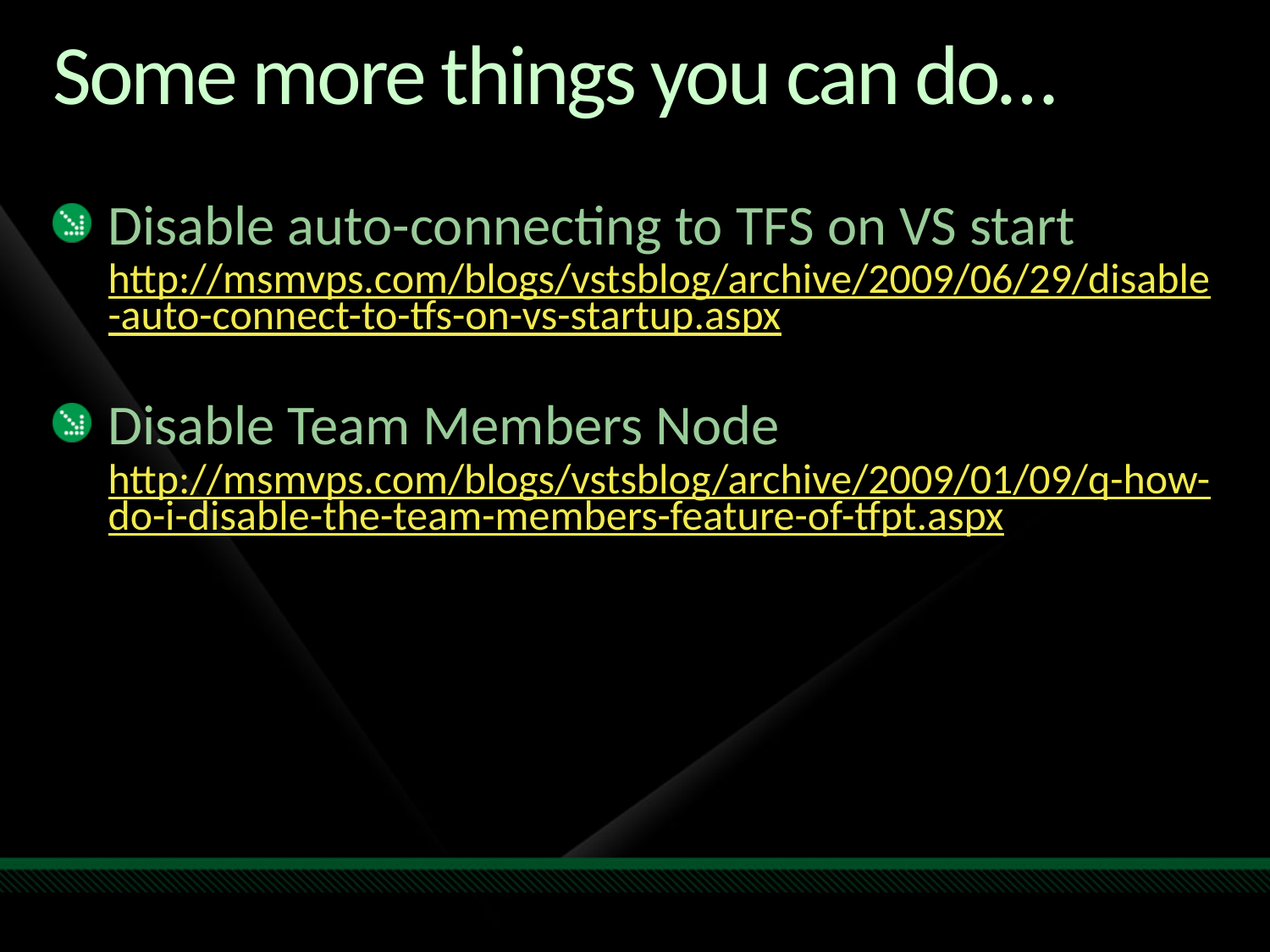

# Some more things you can do…
Disable auto-connecting to TFS on VS start
http://msmvps.com/blogs/vstsblog/archive/2009/06/29/disable-auto-connect-to-tfs-on-vs-startup.aspx
Disable Team Members Node
http://msmvps.com/blogs/vstsblog/archive/2009/01/09/q-how-do-i-disable-the-team-members-feature-of-tfpt.aspx